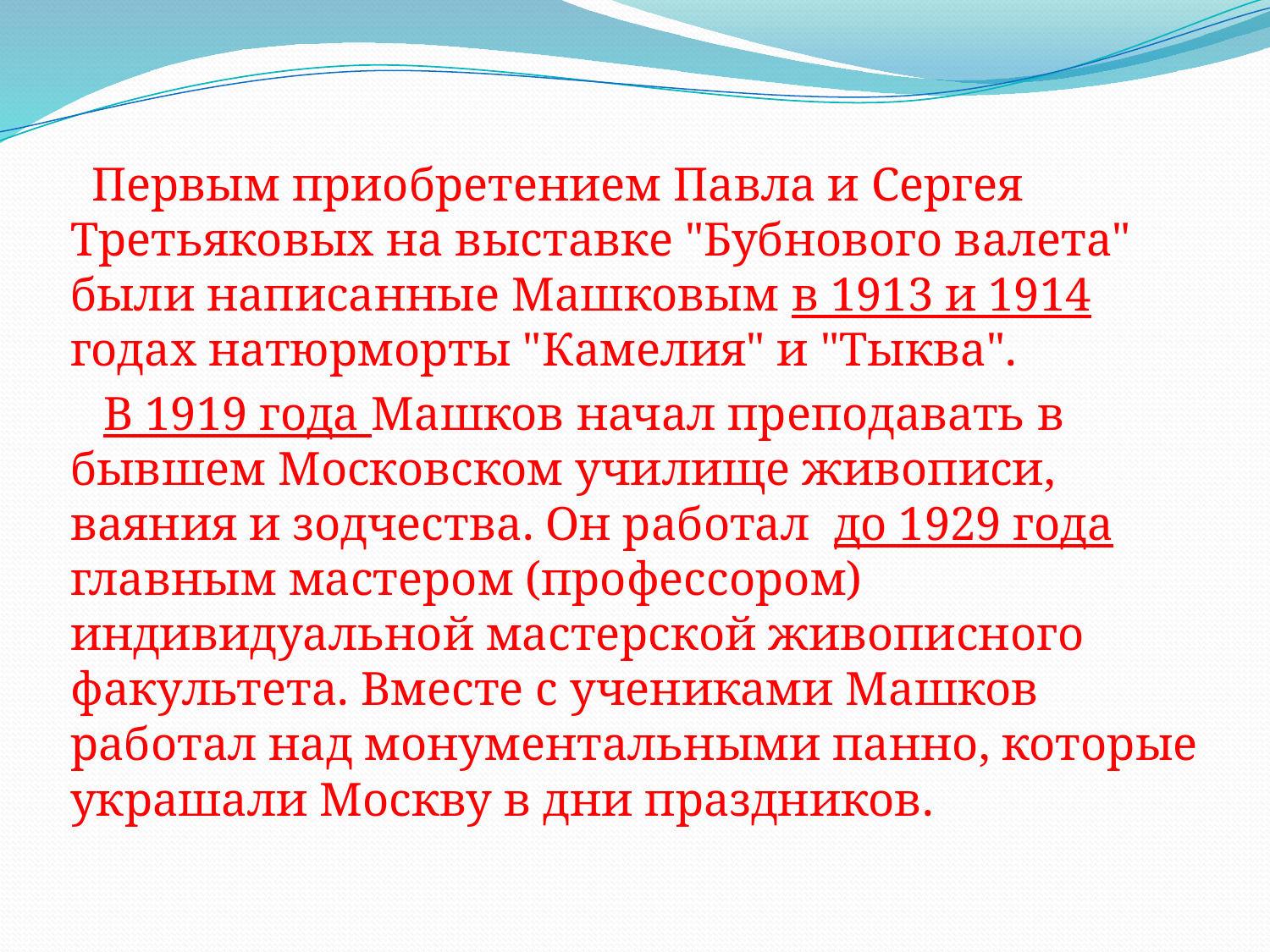

Первым приобретением Павла и Сергея Третьяковых на выставке "Бубнового валета" были написанные Машковым в 1913 и 1914 годах натюрморты "Камелия" и "Тыква".
      В 1919 года Машков начал преподавать в бывшем Московском училище живописи, ваяния и зодчества. Он работал  до 1929 года главным мастером (профессором) индивидуальной мастерской живописного факультета. Вместе с учениками Машков работал над монументальными панно, которые украшали Москву в дни праздников.